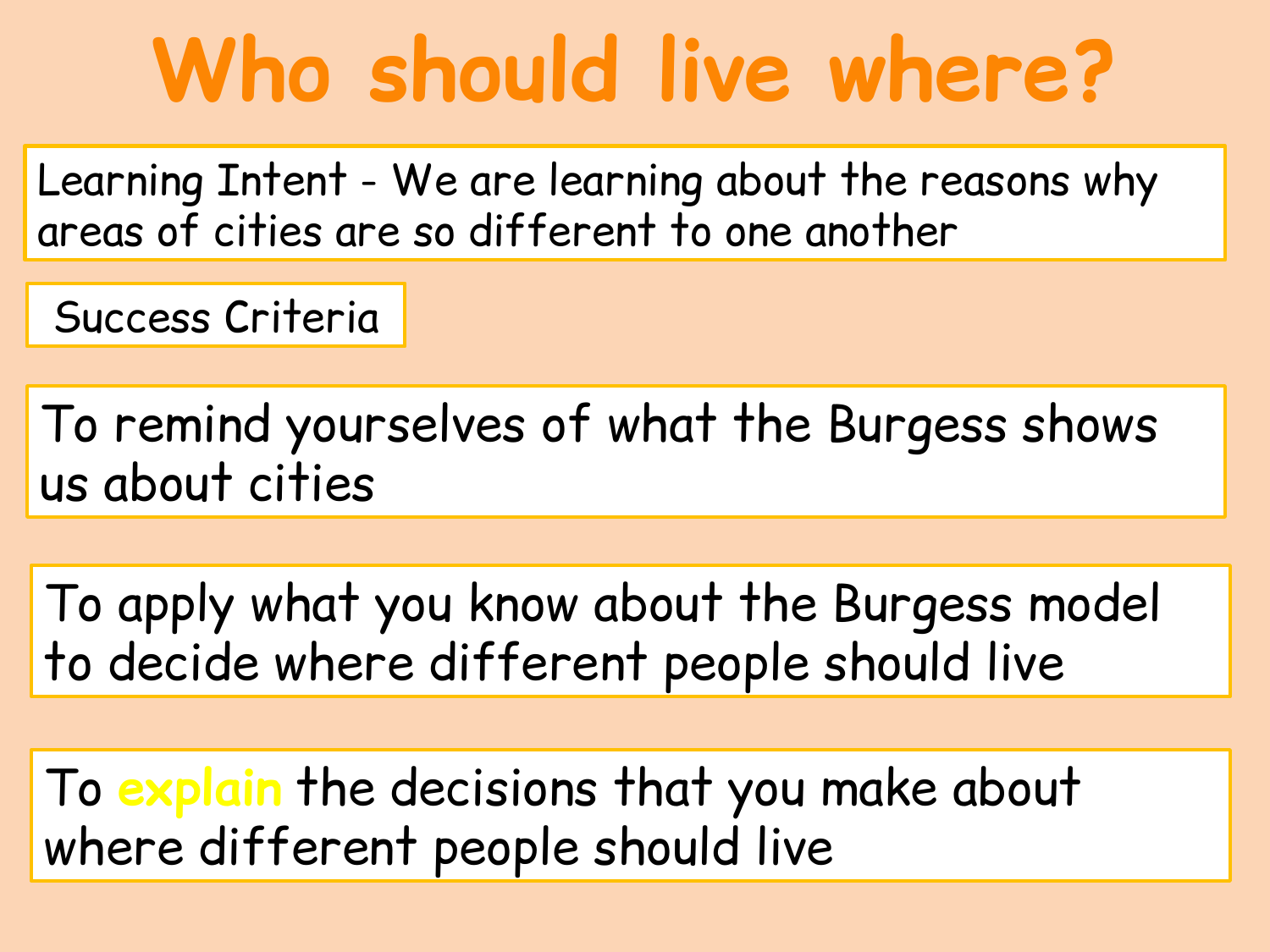

Who should live where?
Learning Intent - We are learning about the reasons why areas of cities are so different to one another
Success Criteria
To remind yourselves of what the Burgess shows us about cities
To apply what you know about the Burgess model to decide where different people should live
To explain the decisions that you make about where different people should live